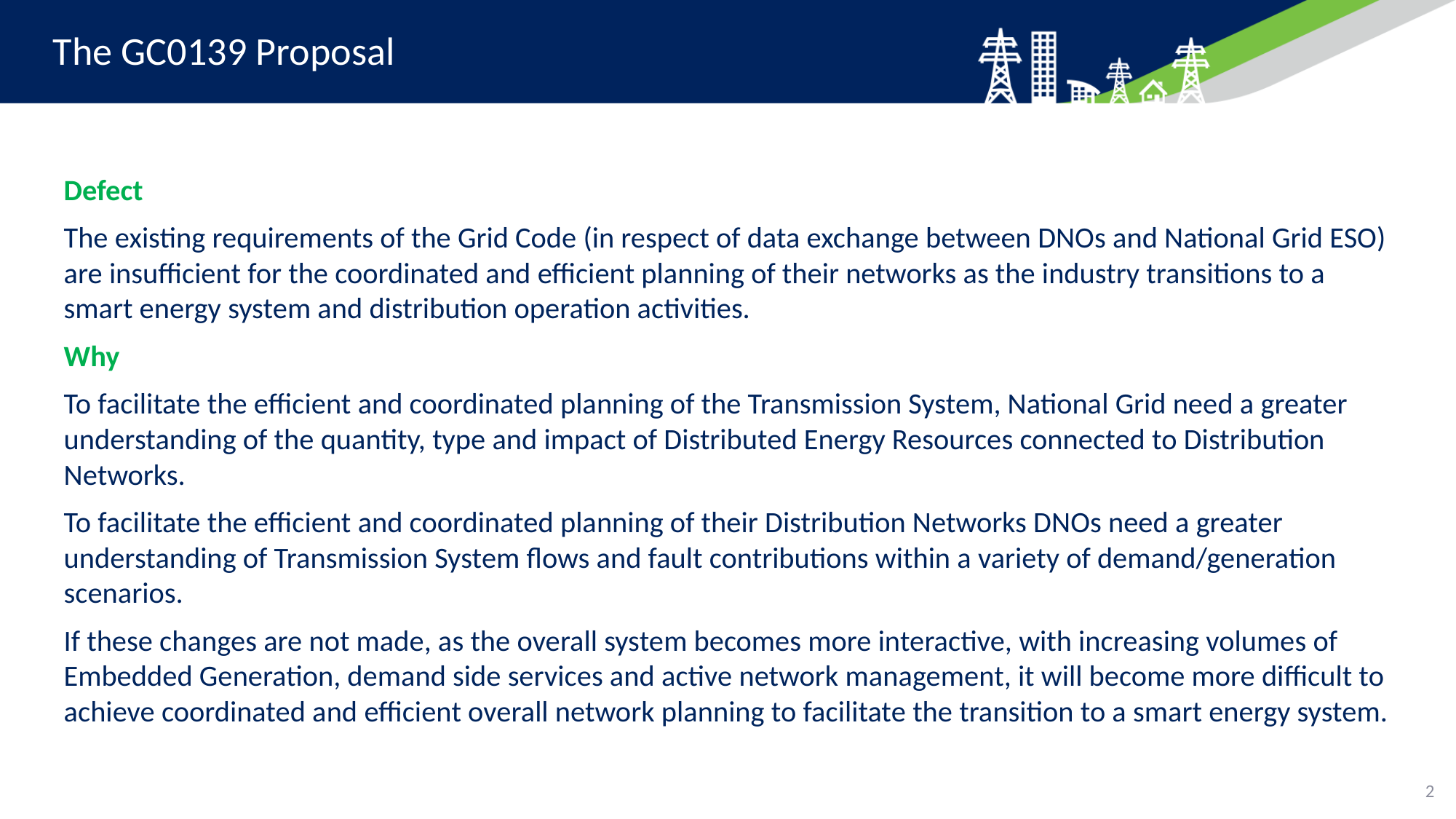

# The GC0139 Proposal
Defect
The existing requirements of the Grid Code (in respect of data exchange between DNOs and National Grid ESO) are insufficient for the coordinated and efficient planning of their networks as the industry transitions to a smart energy system and distribution operation activities.
Why
To facilitate the efficient and coordinated planning of the Transmission System, National Grid need a greater understanding of the quantity, type and impact of Distributed Energy Resources connected to Distribution Networks.
To facilitate the efficient and coordinated planning of their Distribution Networks DNOs need a greater understanding of Transmission System flows and fault contributions within a variety of demand/generation scenarios.
If these changes are not made, as the overall system becomes more interactive, with increasing volumes of Embedded Generation, demand side services and active network management, it will become more difficult to achieve coordinated and efficient overall network planning to facilitate the transition to a smart energy system.
2